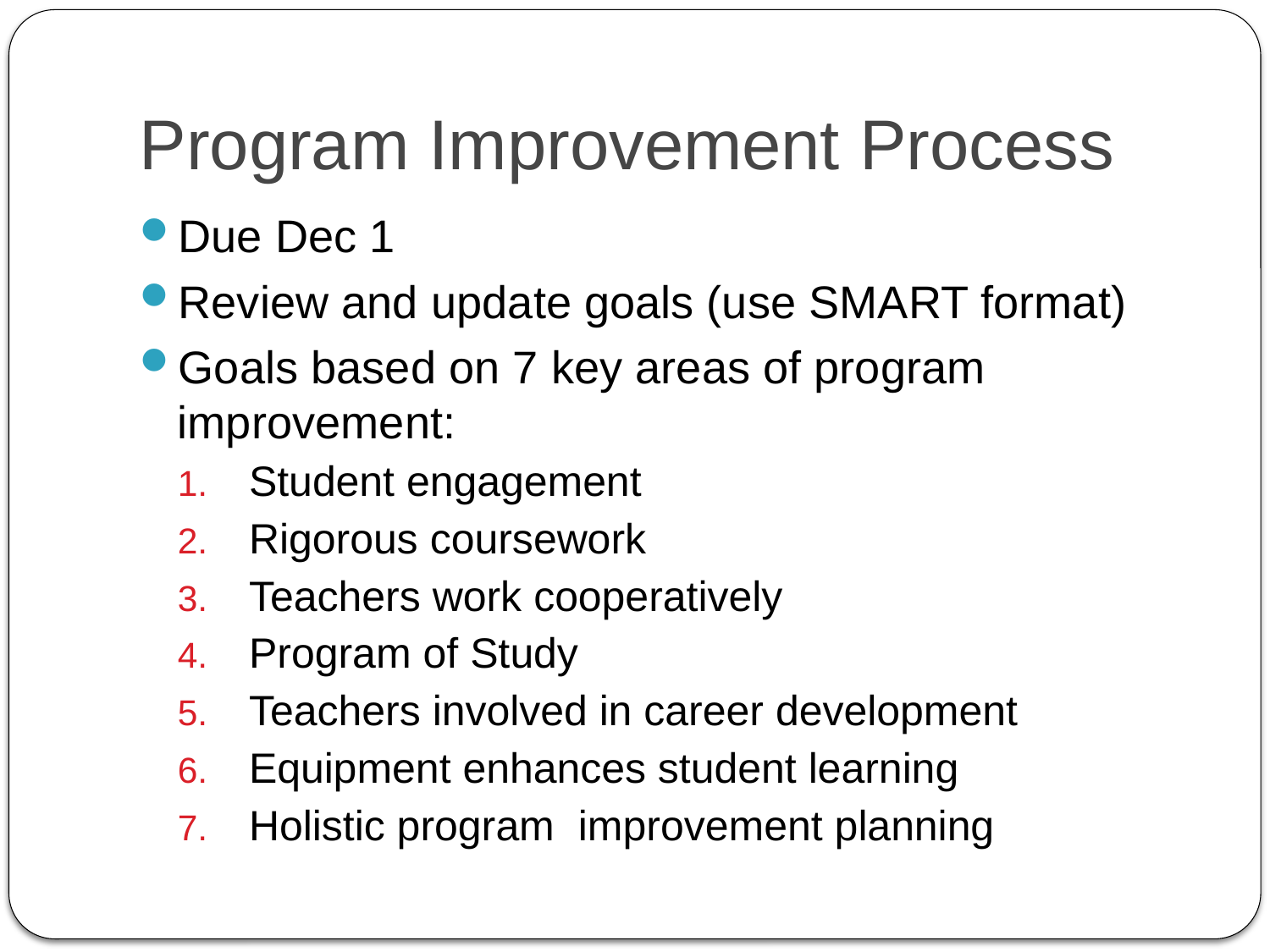

# Program Improvement Process
Due Dec 1
Review and update goals (use SMART format)
Goals based on 7 key areas of program improvement:
Student engagement
Rigorous coursework
Teachers work cooperatively
Program of Study
Teachers involved in career development
Equipment enhances student learning
Holistic program  improvement planning